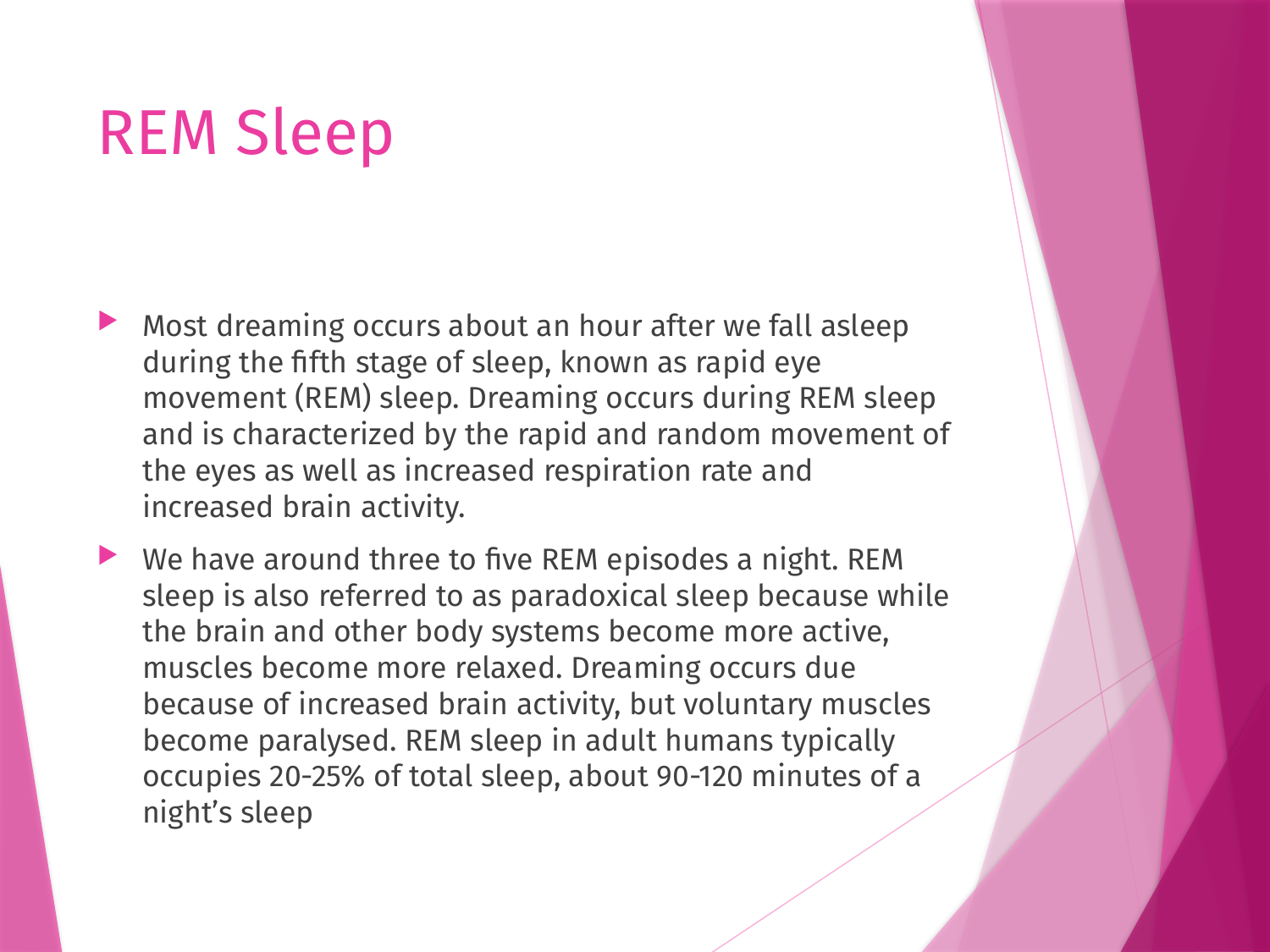

# REM Sleep
Most dreaming occurs about an hour after we fall asleep during the fifth stage of sleep, known as rapid eye movement (REM) sleep. Dreaming occurs during REM sleep and is characterized by the rapid and random movement of the eyes as well as increased respiration rate and increased brain activity.
We have around three to five REM episodes a night. REM sleep is also referred to as paradoxical sleep because while the brain and other body systems become more active, muscles become more relaxed. Dreaming occurs due because of increased brain activity, but voluntary muscles become paralysed. REM sleep in adult humans typically occupies 20-25% of total sleep, about 90-120 minutes of a night’s sleep